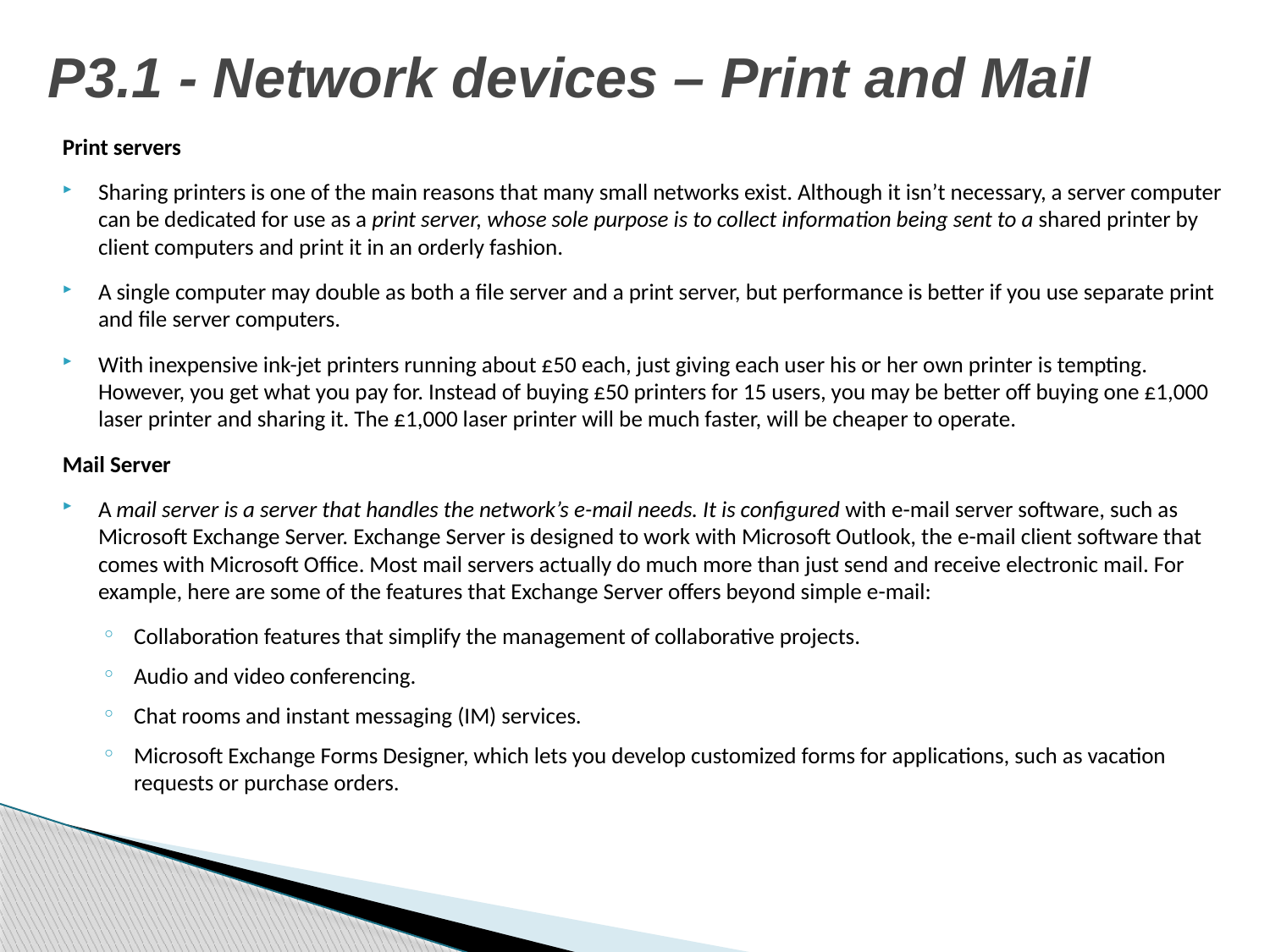

# P3.1 - Network devices – Print and Mail
Print servers
Sharing printers is one of the main reasons that many small networks exist. Although it isn’t necessary, a server computer can be dedicated for use as a print server, whose sole purpose is to collect information being sent to a shared printer by client computers and print it in an orderly fashion.
A single computer may double as both a file server and a print server, but performance is better if you use separate print and file server computers.
With inexpensive ink-jet printers running about £50 each, just giving each user his or her own printer is tempting. However, you get what you pay for. Instead of buying £50 printers for 15 users, you may be better off buying one £1,000 laser printer and sharing it. The £1,000 laser printer will be much faster, will be cheaper to operate.
Mail Server
A mail server is a server that handles the network’s e-mail needs. It is configured with e-mail server software, such as Microsoft Exchange Server. Exchange Server is designed to work with Microsoft Outlook, the e-mail client software that comes with Microsoft Office. Most mail servers actually do much more than just send and receive electronic mail. For example, here are some of the features that Exchange Server offers beyond simple e-mail:
Collaboration features that simplify the management of collaborative projects.
Audio and video conferencing.
Chat rooms and instant messaging (IM) services.
Microsoft Exchange Forms Designer, which lets you develop customized forms for applications, such as vacation requests or purchase orders.